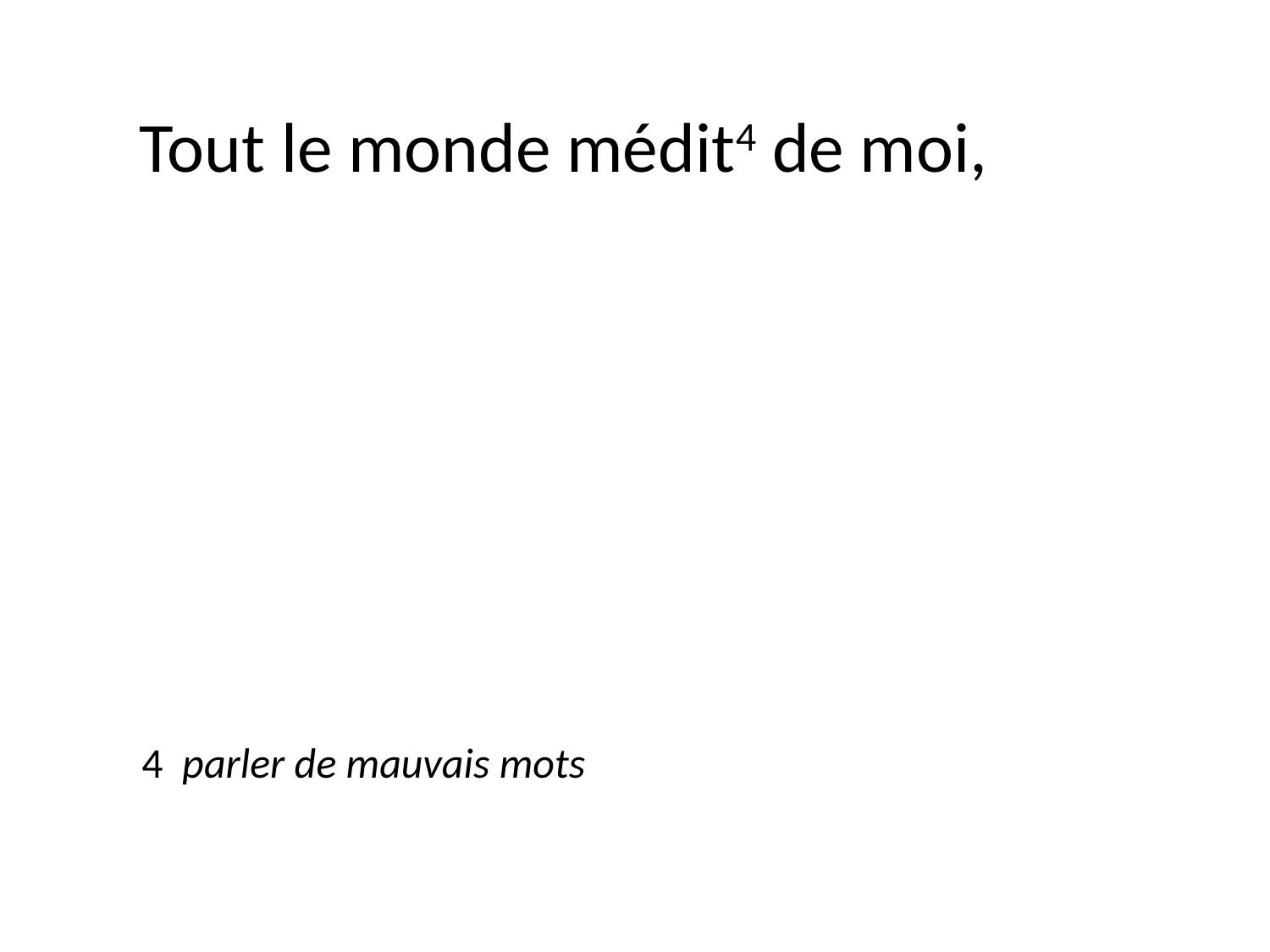

Tout le monde médit4 de moi,
4  parler de mauvais mots